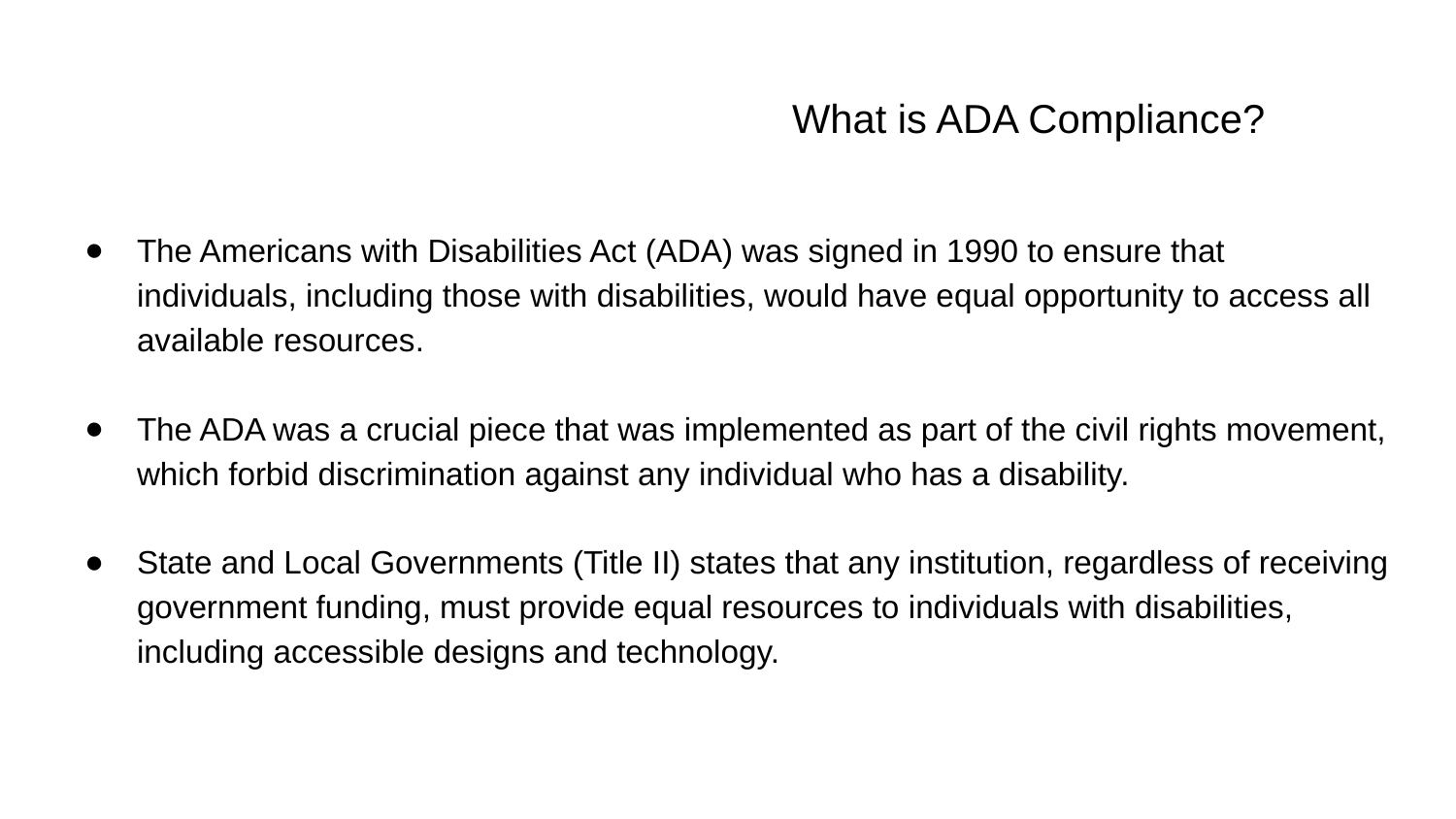

# What is ADA Compliance?

The Americans with Disabilities Act (ADA) was signed in 1990 to ensure that individuals, including those with disabilities, would have equal opportunity to access all available resources.
The ADA was a crucial piece that was implemented as part of the civil rights movement, which forbid discrimination against any individual who has a disability.
State and Local Governments (Title II) states that any institution, regardless of receiving government funding, must provide equal resources to individuals with disabilities, including accessible designs and technology.